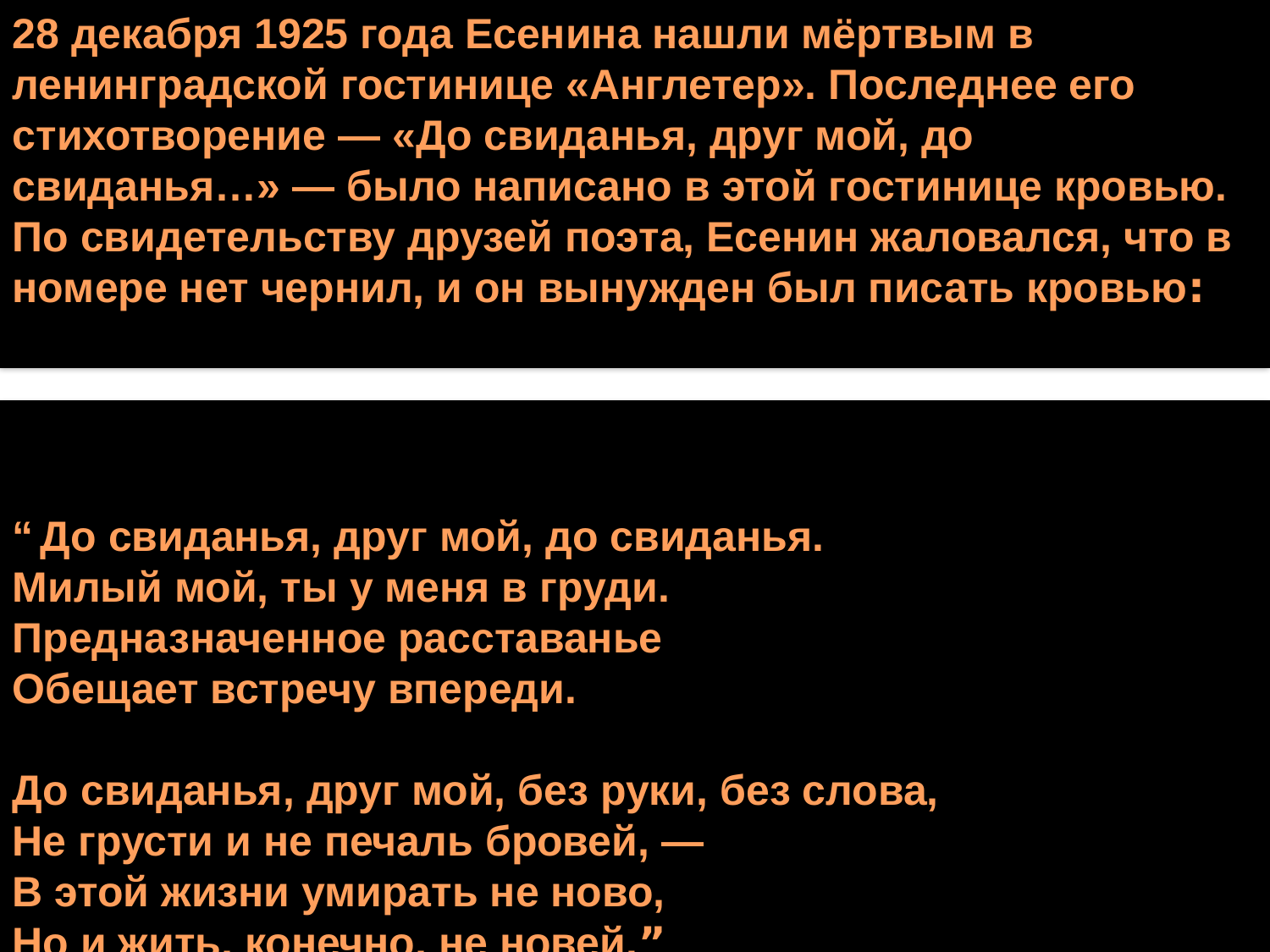

28 декабря 1925 года Есенина нашли мёртвым в ленинградской гостинице «Англетер». Последнее его стихотворение — «До свиданья, друг мой, до свиданья…» — было написано в этой гостинице кровью. По свидетельству друзей поэта, Есенин жаловался, что в номере нет чернил, и он вынужден был писать кровью:

“До свиданья, друг мой, до свиданья.
Милый мой, ты у меня в груди.
Предназначенное расставанье
Обещает встречу впереди.
До свиданья, друг мой, без руки, без слова,
Не грусти и не печаль бровей, —
В этой жизни умирать не ново,
Но и жить, конечно, не новей.”